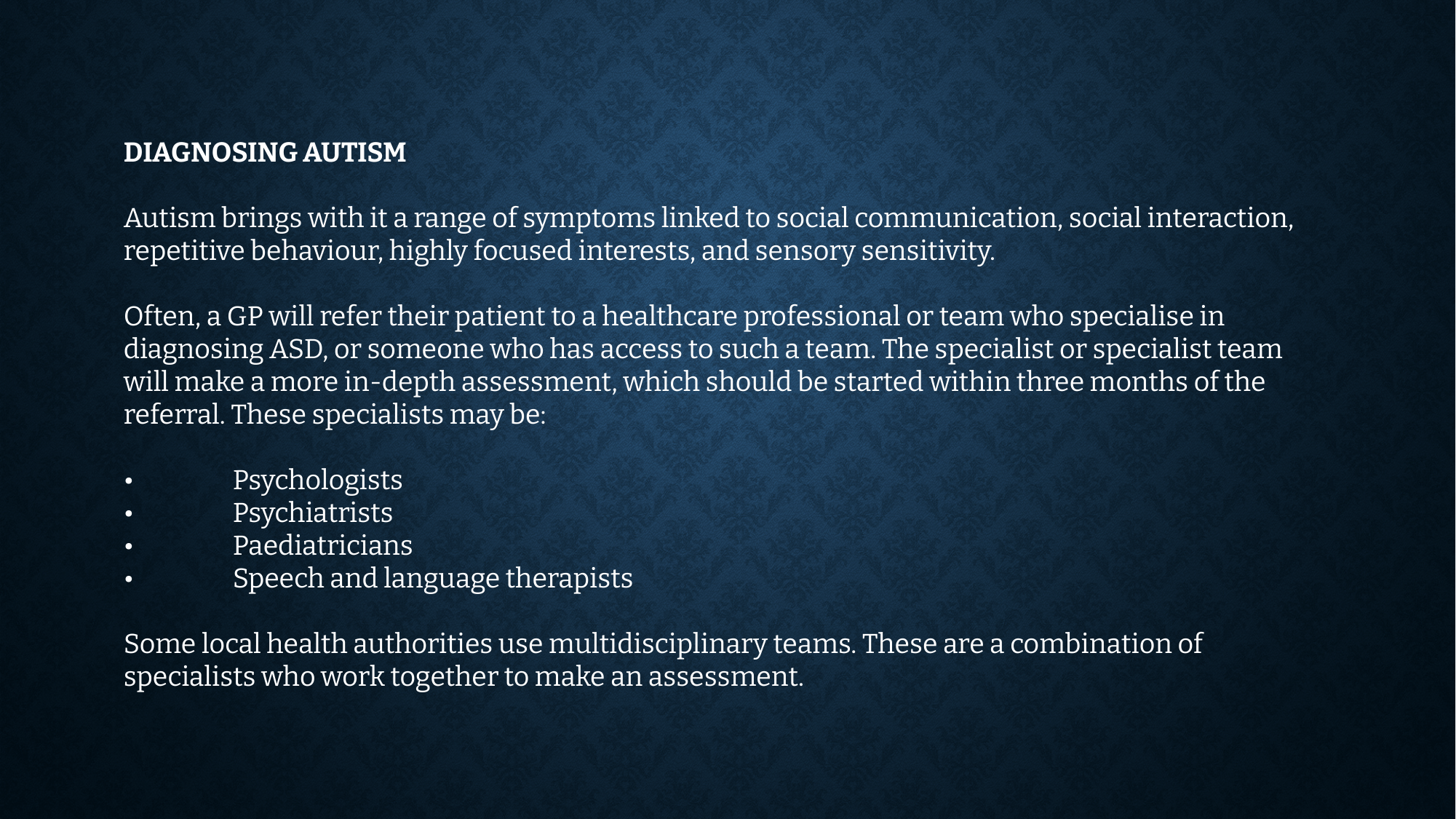

DIAGNOSING AUTISM

Autism brings with it a range of symptoms linked to social communication, social interaction, repetitive behaviour, highly focused interests, and sensory sensitivity.

Often, a GP will refer their patient to a healthcare professional or team who specialise in diagnosing ASD, or someone who has access to such a team. The specialist or specialist team will make a more in-depth assessment, which should be started within three months of the referral. These specialists may be:

•	Psychologists
•	Psychiatrists
•	Paediatricians
•	Speech and language therapists

Some local health authorities use multidisciplinary teams. These are a combination of specialists who work together to make an assessment.